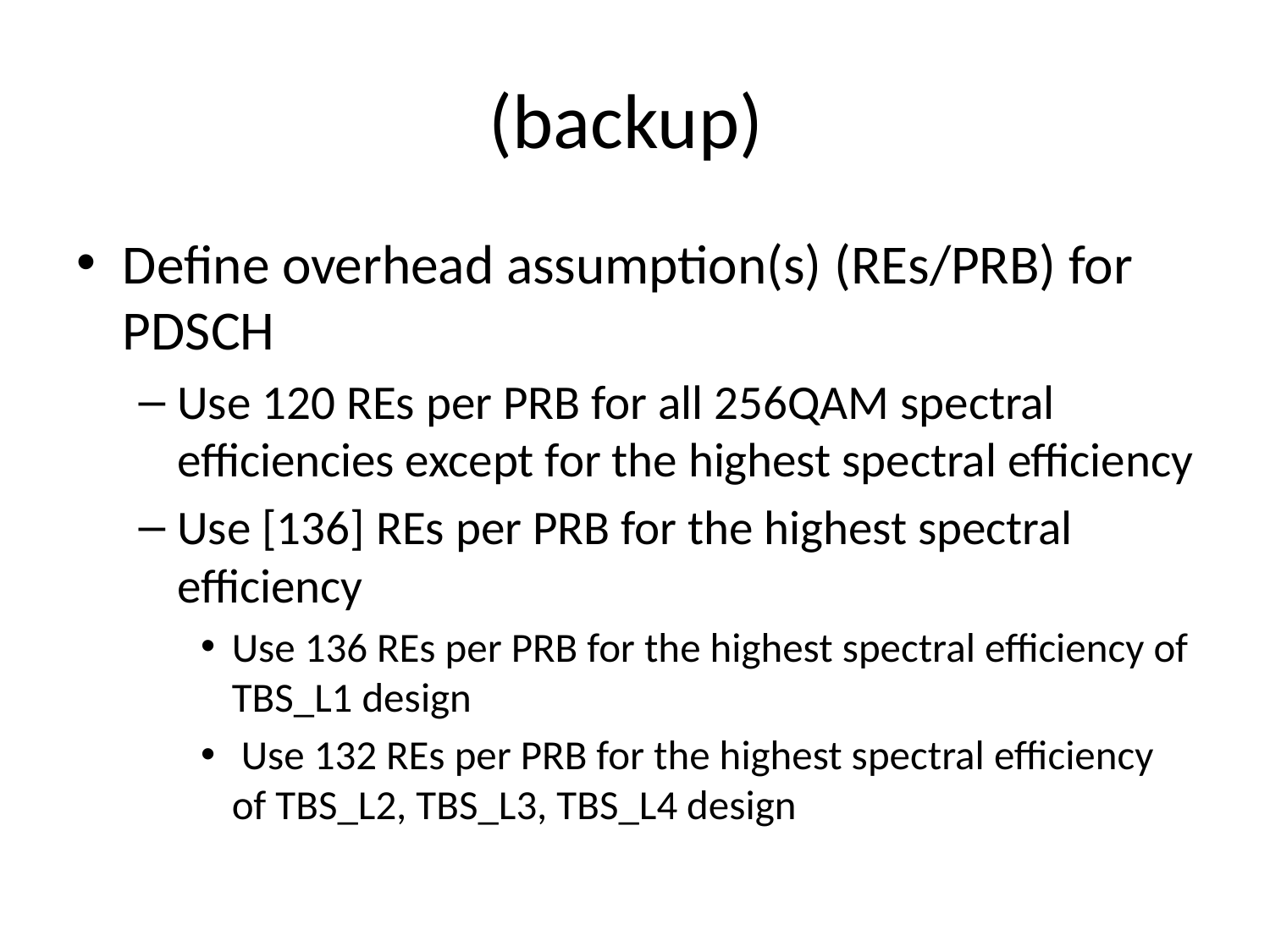

# (backup)
Define overhead assumption(s) (REs/PRB) for PDSCH
Use 120 REs per PRB for all 256QAM spectral efficiencies except for the highest spectral efficiency
Use [136] REs per PRB for the highest spectral efficiency
Use 136 REs per PRB for the highest spectral efficiency of TBS_L1 design
 Use 132 REs per PRB for the highest spectral efficiency of TBS_L2, TBS_L3, TBS_L4 design